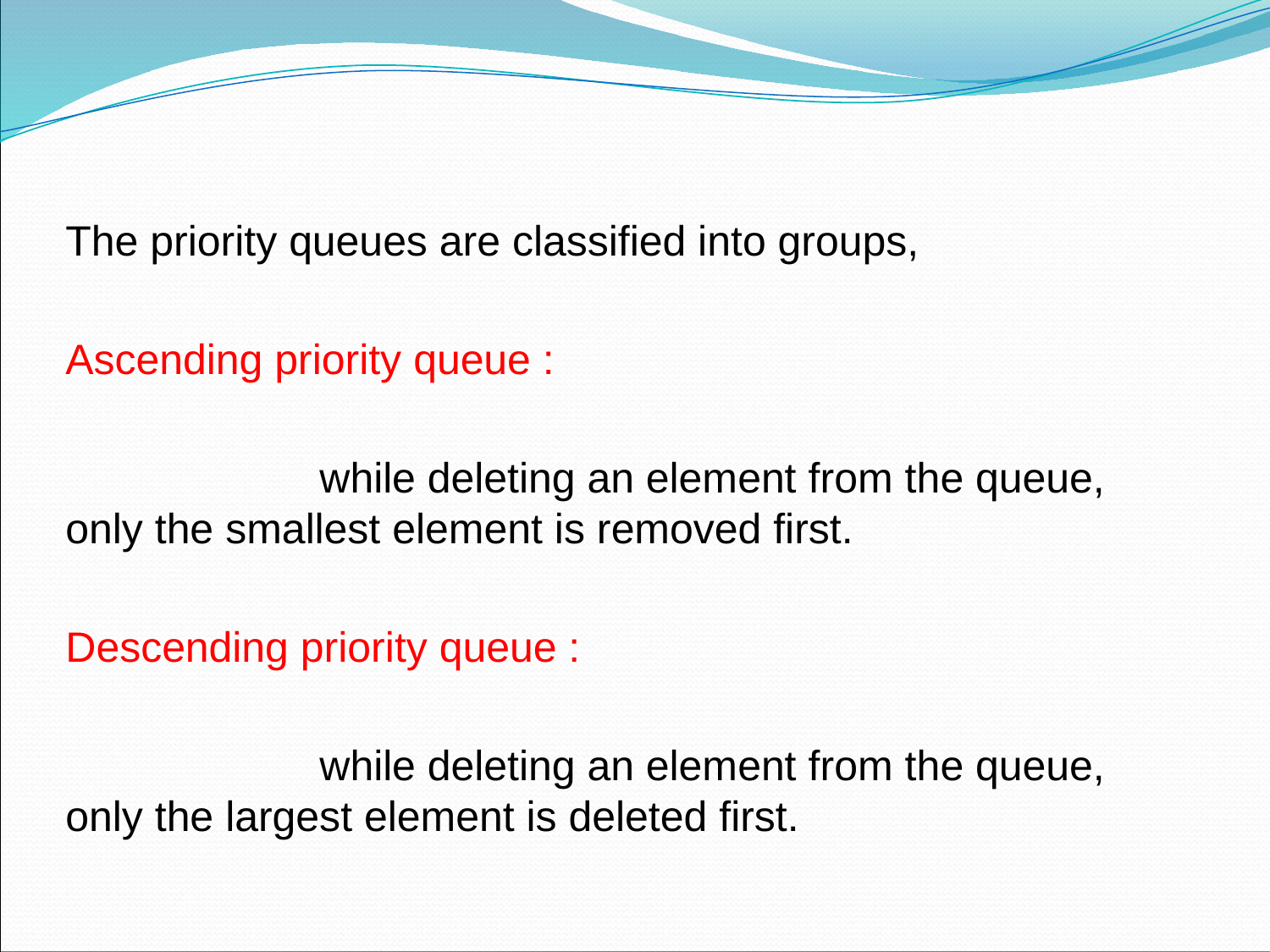

The priority queues are classified into groups,

Ascending priority queue :

		while deleting an element from the queue, only the smallest element is removed first.

Descending priority queue :

		while deleting an element from the queue, only the largest element is deleted first.